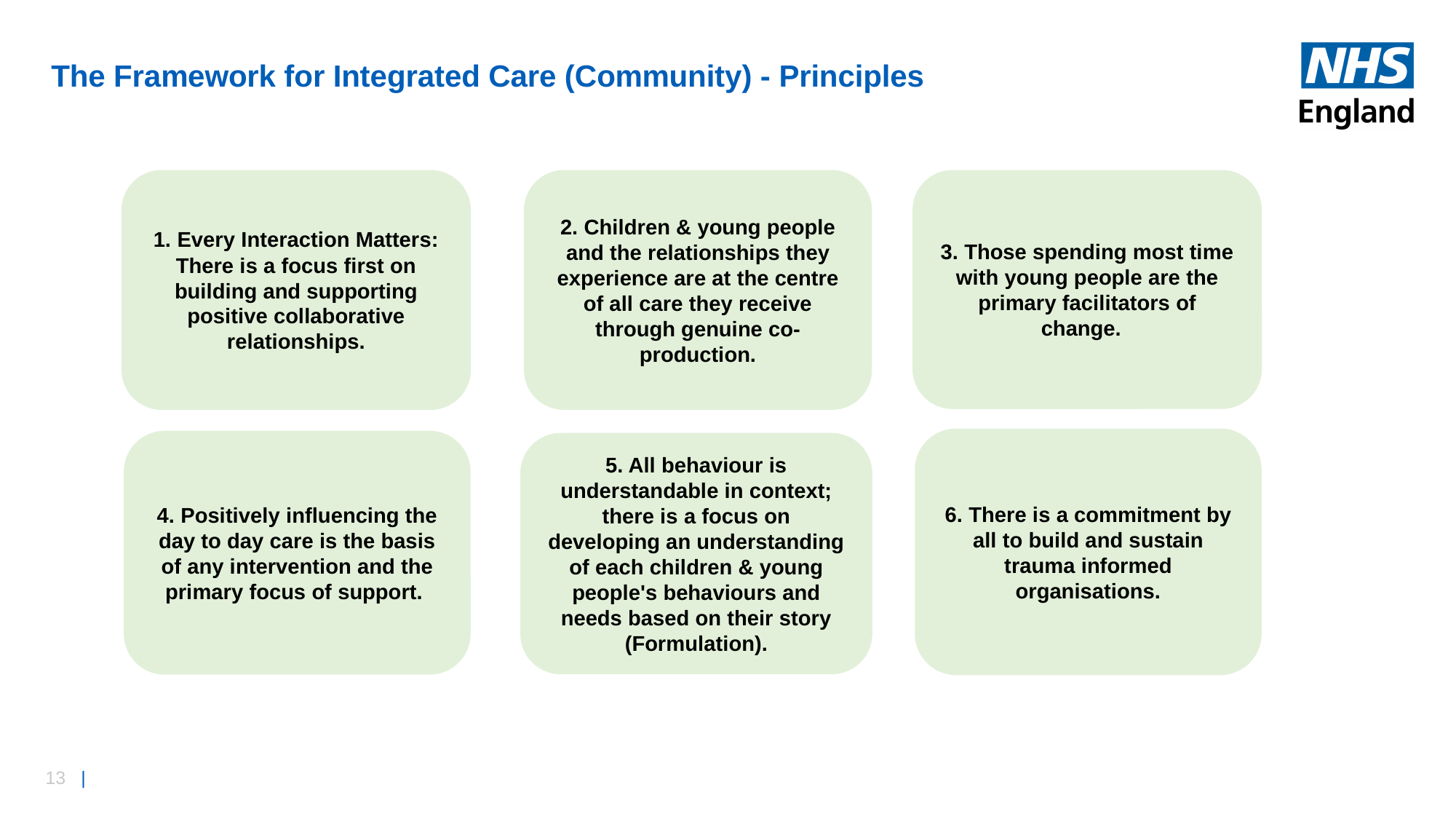

# The Framework for Integrated Care (Community) - Principles
2. Children & young people and the relationships they experience are at the centre of all care they receive through genuine co-production.
3. Those spending most time with young people are the primary facilitators of change.
1. Every Interaction Matters: There is a focus first on building and supporting positive collaborative relationships.
6. There is a commitment by all to build and sustain trauma informed organisations.
4. Positively influencing the day to day care is the basis of any intervention and the primary focus of support.
5. All behaviour is understandable in context; there is a focus on developing an understanding of each children & young people's behaviours and needs based on their story (Formulation).